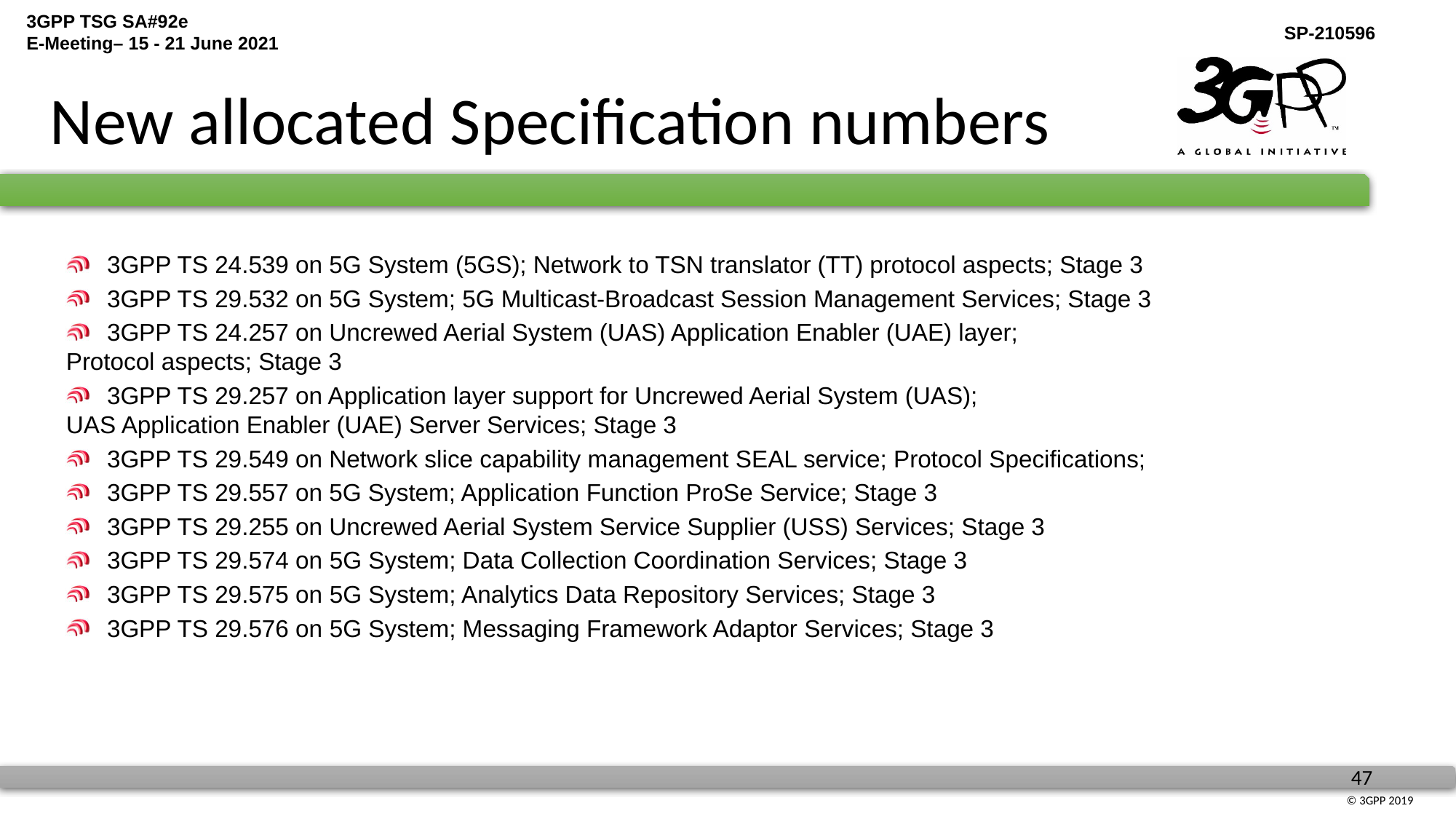

# New allocated Specification numbers
3GPP TS 24.539 on 5G System (5GS); Network to TSN translator (TT) protocol aspects; Stage 3
3GPP TS 29.532 on 5G System; 5G Multicast-Broadcast Session Management Services; Stage 3
3GPP TS 24.257 on Uncrewed Aerial System (UAS) Application Enabler (UAE) layer;
Protocol aspects; Stage 3
3GPP TS 29.257 on Application layer support for Uncrewed Aerial System (UAS);
UAS Application Enabler (UAE) Server Services; Stage 3
3GPP TS 29.549 on Network slice capability management SEAL service; Protocol Specifications;
3GPP TS 29.557 on 5G System; Application Function ProSe Service; Stage 3
3GPP TS 29.255 on Uncrewed Aerial System Service Supplier (USS) Services; Stage 3
3GPP TS 29.574 on 5G System; Data Collection Coordination Services; Stage 3
3GPP TS 29.575 on 5G System; Analytics Data Repository Services; Stage 3
3GPP TS 29.576 on 5G System; Messaging Framework Adaptor Services; Stage 3